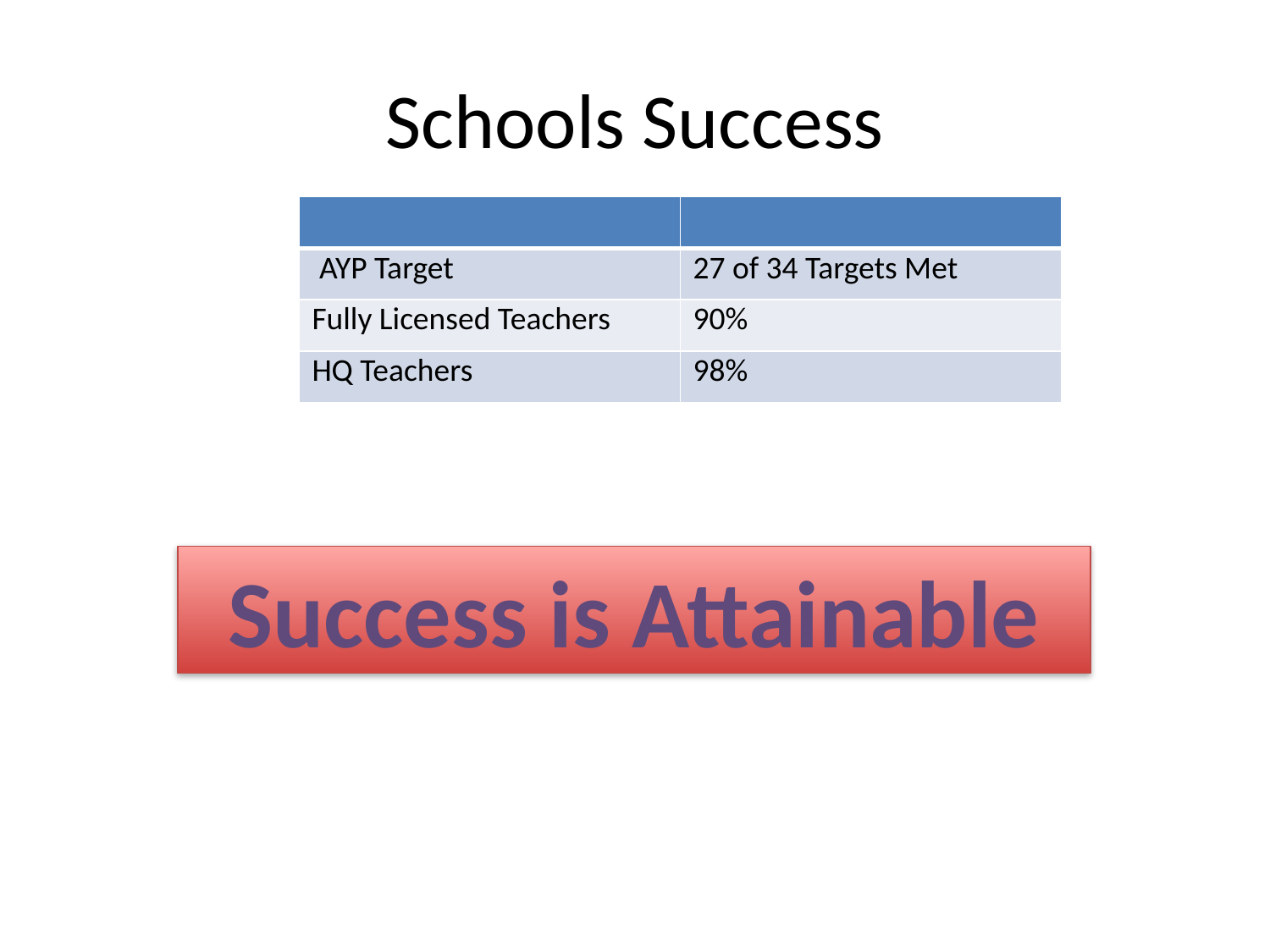

# Schools Success
|  |  |
| --- | --- |
| AYP Target | 27 of 34 Targets Met |
| Fully Licensed Teachers | 90% |
| HQ Teachers | 98% |
Success is Attainable